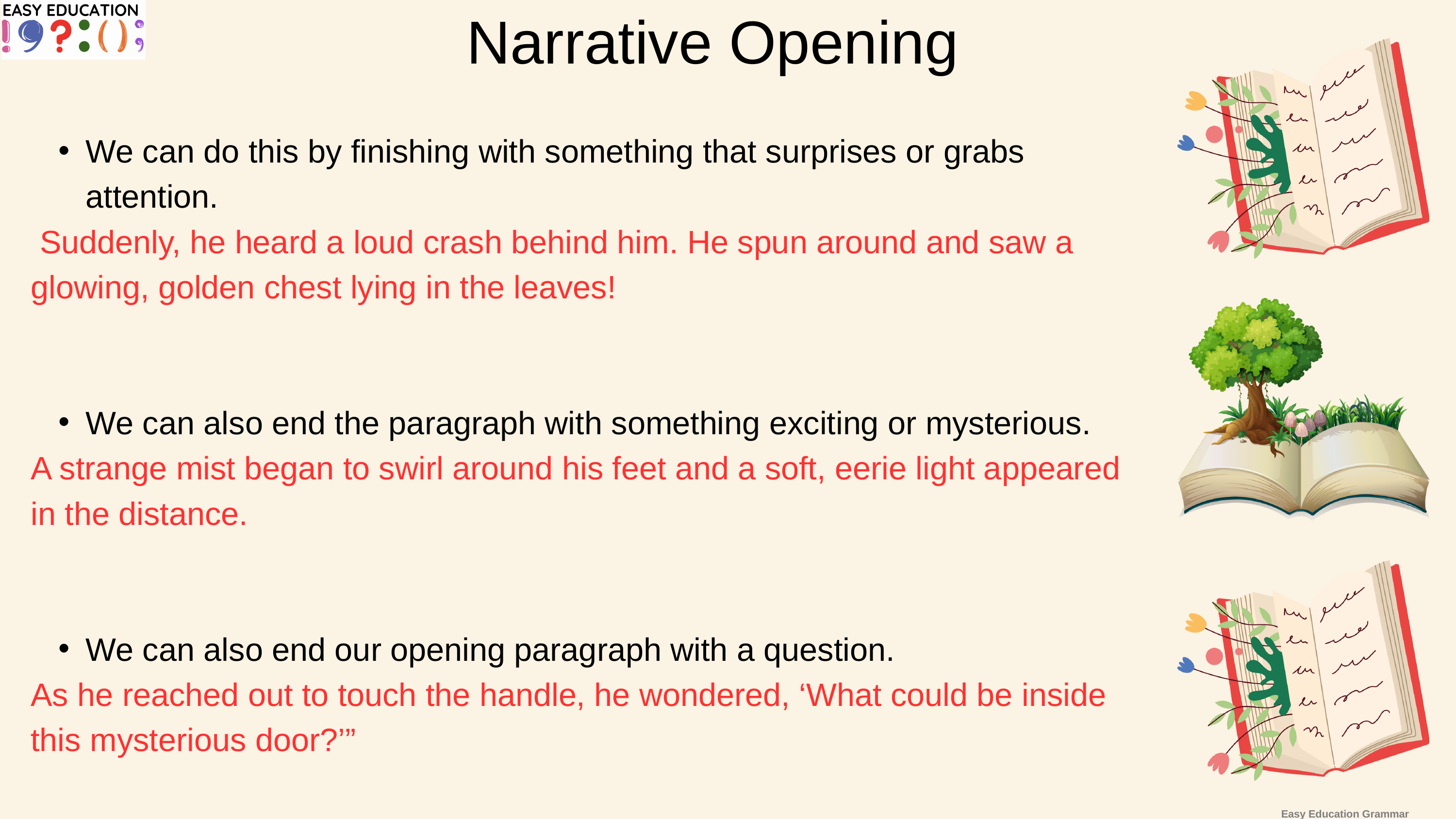

Narrative Opening

We can do this by finishing with something that surprises or grabs attention.
 Suddenly, he heard a loud crash behind him. He spun around and saw a glowing, golden chest lying in the leaves!

We can also end the paragraph with something exciting or mysterious.
A strange mist began to swirl around his feet and a soft, eerie light appeared in the distance.

We can also end our opening paragraph with a question.
As he reached out to touch the handle, he wondered, ‘What could be inside this mysterious door?’”